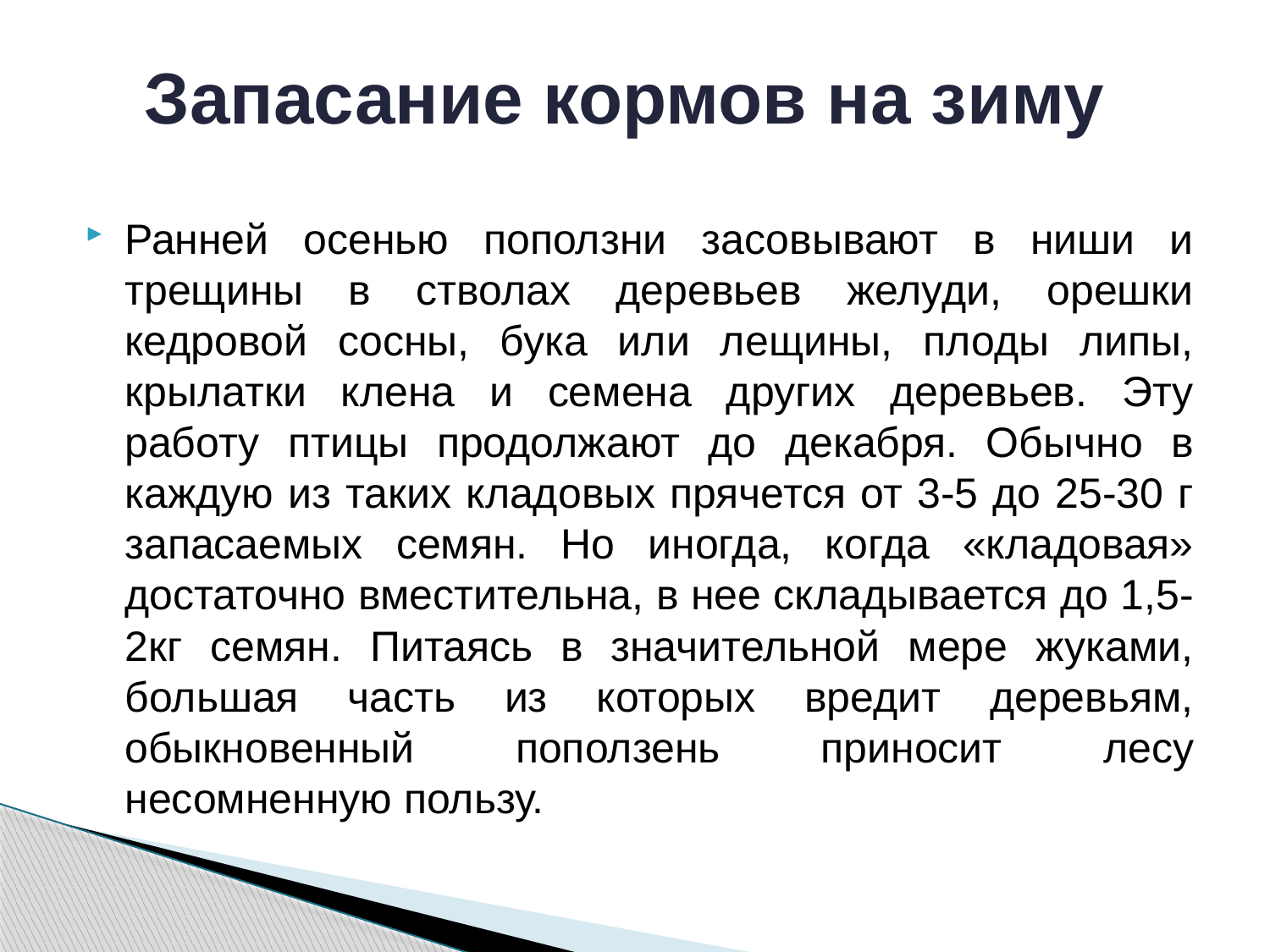

# Запасание кормов на зиму
Ранней осенью поползни засовывают в ниши и трещины в стволах деревьев желуди, орешки кедровой сосны, бука или лещины, плоды липы, крылатки клена и семена других деревьев. Эту работу птицы продолжают до декабря. Обычно в каждую из таких кладовых прячется от 3-5 до 25-30 г запасаемых семян. Но иногда, когда «кладовая» достаточно вместительна, в нее складывается до 1,5-2кг семян. Питаясь в значительной мере жуками, большая часть из которых вредит деревьям, обыкновенный поползень приносит лесу несомненную пользу.